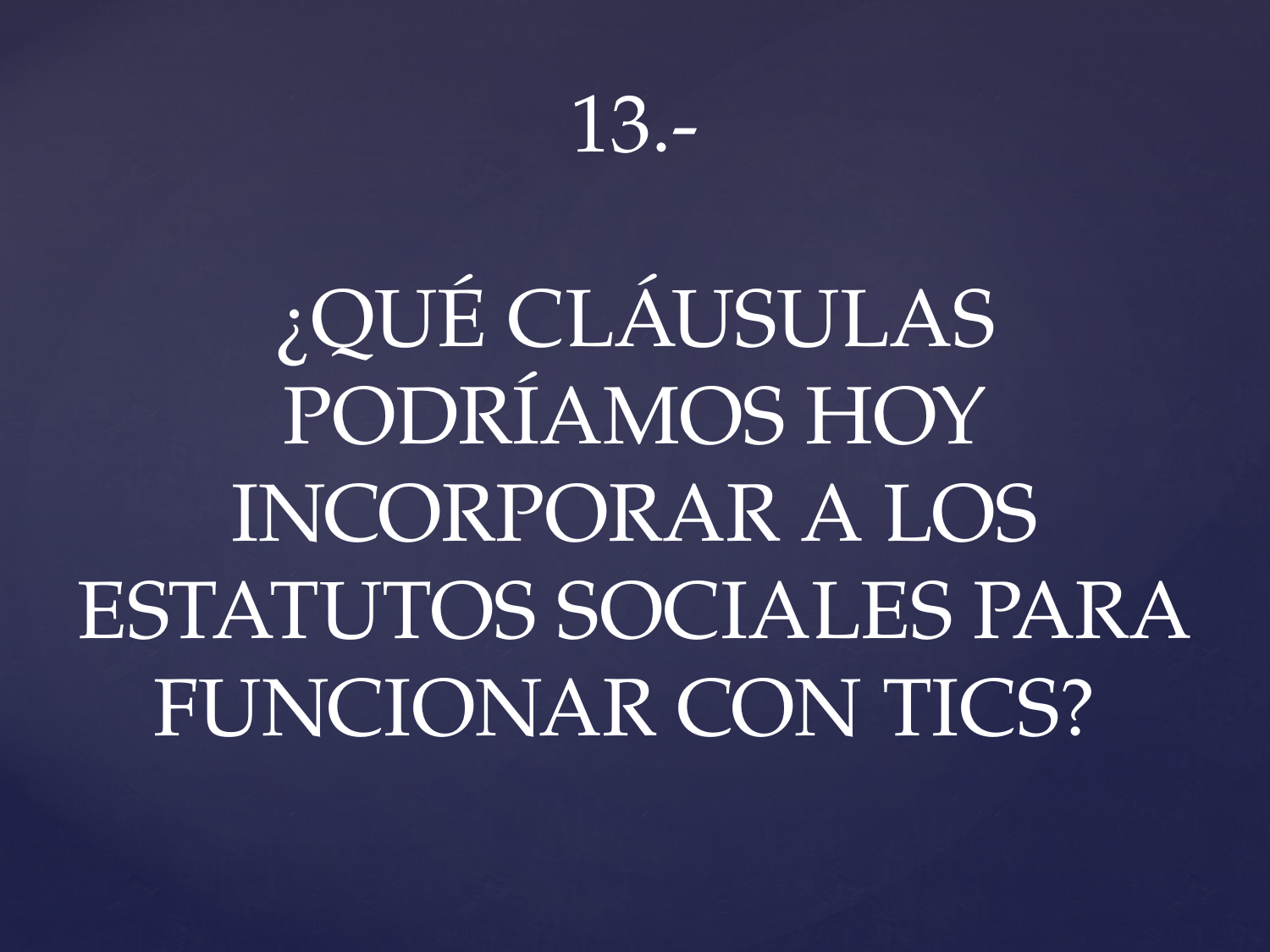

# 13.- ¿QUÉ CLÁUSULAS PODRÍAMOS HOY INCORPORAR A LOS ESTATUTOS SOCIALES PARA FUNCIONAR CON TICS?